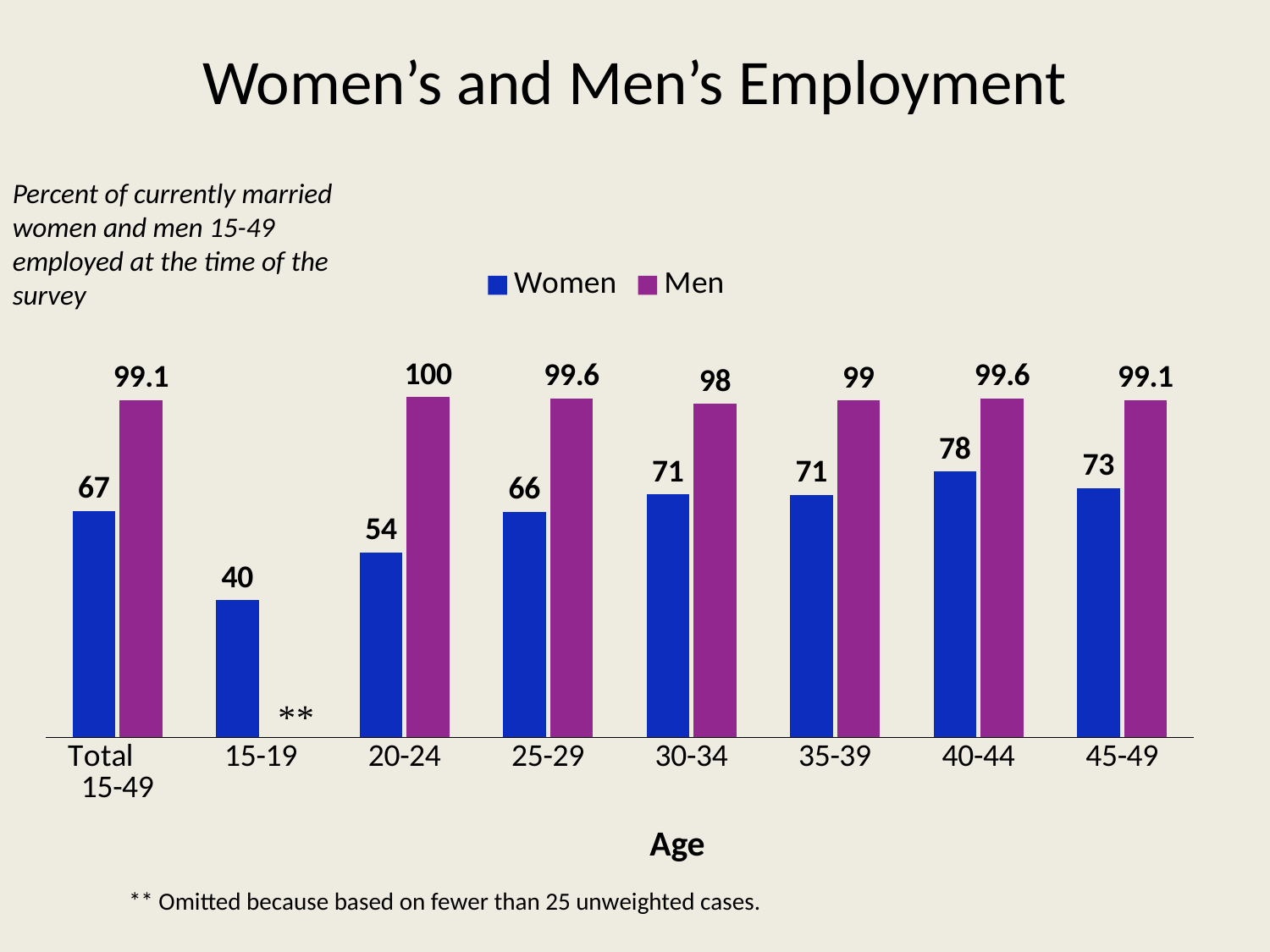

# Women’s and Men’s Employment
Percent of currently married women and men 15-49 employed at the time of the survey

### Chart

| Category | Women | Men |
|---|---|---|
| Total      15-49 | 66.6 | 99.1 |
| 15-19 | 40.300000000000004 | None |
| 20-24 | 54.4 | 100.0 |
| 25-29 | 66.3 | 99.6 |
| 30-34 | 71.4 | 98.0 |
| 35-39 | 71.3 | 99.0 |
| 40-44 | 78.1 | 99.6 |
| 45-49 | 73.3 | 99.1 |
Age
** Omitted because based on fewer than 25 unweighted cases.